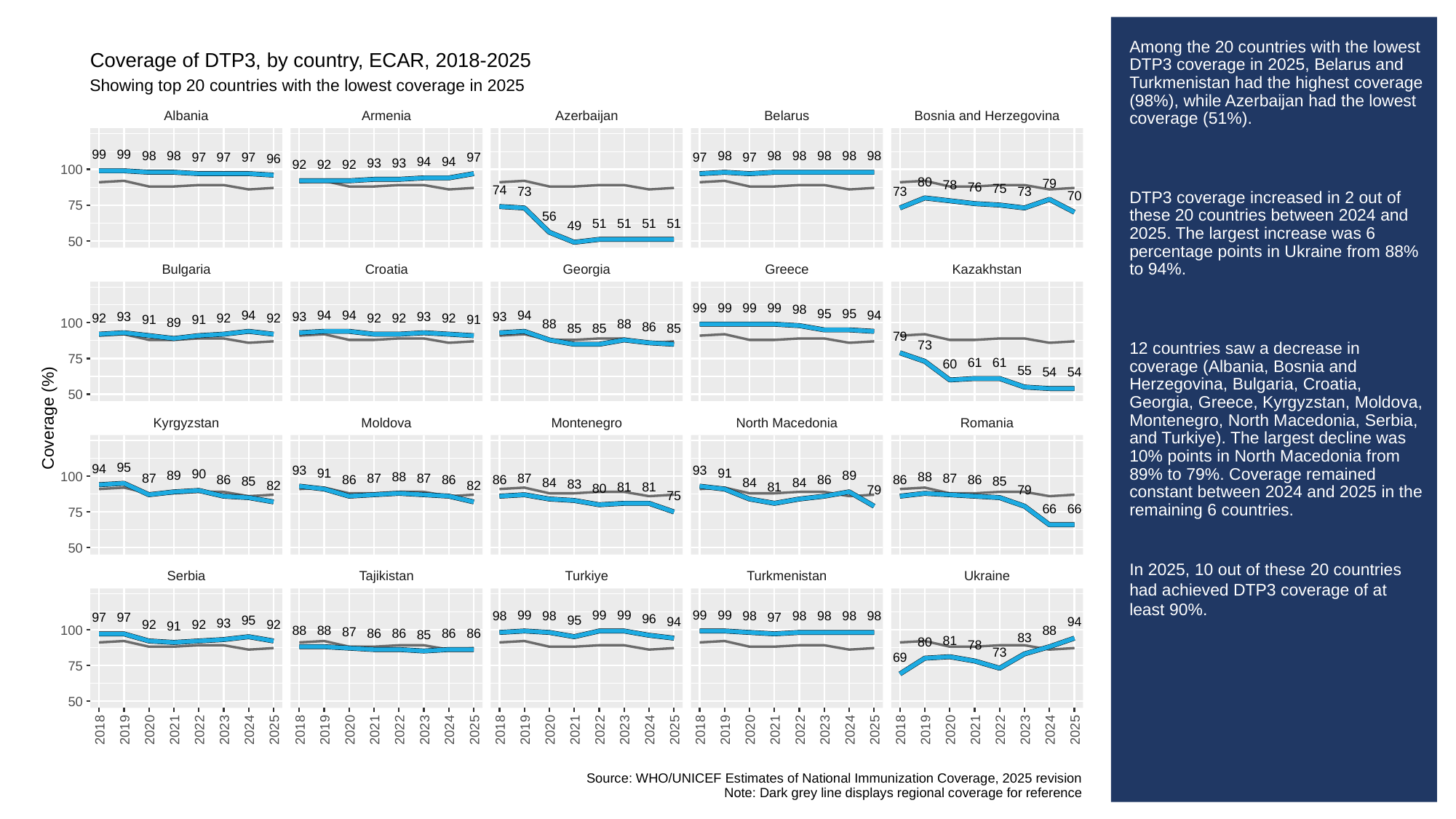

# Among the 20 countries with the lowest DTP3 coverage in 2025, Belarus and Turkmenistan had the highest coverage (98%), while Azerbaijan had the lowest coverage (51%).

DTP3 coverage increased in 2 out of these 20 countries between 2024 and 2025. The largest increase was 6 percentage points in Ukraine from 88% to 94%.

12 countries saw a decrease in coverage (Albania, Bosnia and Herzegovina, Bulgaria, Croatia, Georgia, Greece, Kyrgyzstan, Moldova, Montenegro, North Macedonia, Serbia, and Turkiye). The largest decline was 10% points in North Macedonia from 89% to 79%. Coverage remained constant between 2024 and 2025 in the remaining 6 countries.

In 2025, 10 out of these 20 countries had achieved DTP3 coverage of at least 90%.

Coverage of DTP3, by country, ECAR, 2018-2025
Showing top 20 countries with the lowest coverage in 2025
Albania
Armenia
Azerbaijan
Belarus
Bosnia and Herzegovina

99
99
98
98
98
98
98
98
98
98

97
97
97
97
97
97
96
94
94
93
93
92
92
92
100

80
79
78

76
75
74
73
73
73

70

75

56
51
51
51
51
49

50

Bulgaria
Croatia
Georgia
Greece
Kazakhstan

99
99
99
99
98

95
95
94
94
94
94
94
93
93
93
93
92
92
92
92
92
92
91
91
91
89
100
88
88
86

85
85
85

79

73

75
61
61

60
55
54
54

50

Coverage (%)
Kyrgyzstan
Moldova
Montenegro
North Macedonia
Romania

95
94
93
93
91
91
90
89
89
100
88
88
87
87
87
87
87
86
86
86
86
86
86
86

85
85
84
84
84
83
82
82
81
81
81

80
79
79

75

66
66
75

50

Serbia
Tajikistan
Turkiye
Turkmenistan
Ukraine

99
99
99
99
99
98
98
98
98
98
98
98

97
97
97
96
95
95
94
94
93
92
92
92
91
100
88
88
88
87
86
86
86
86

85

83

81
80

78

73

69
75

50

2018
2019
2020
2021
2022
2023
2024
2025
2018
2019
2020
2021
2022
2023
2024
2025
2018
2019
2020
2021
2022
2023
2024
2025
2018
2019
2020
2021
2022
2023
2024
2025
2018
2019
2020
2021
2022
2023
2024
2025
Source: WHO/UNICEF Estimates of National Immunization Coverage, 2025 revision
Note: Dark grey line displays regional coverage for reference